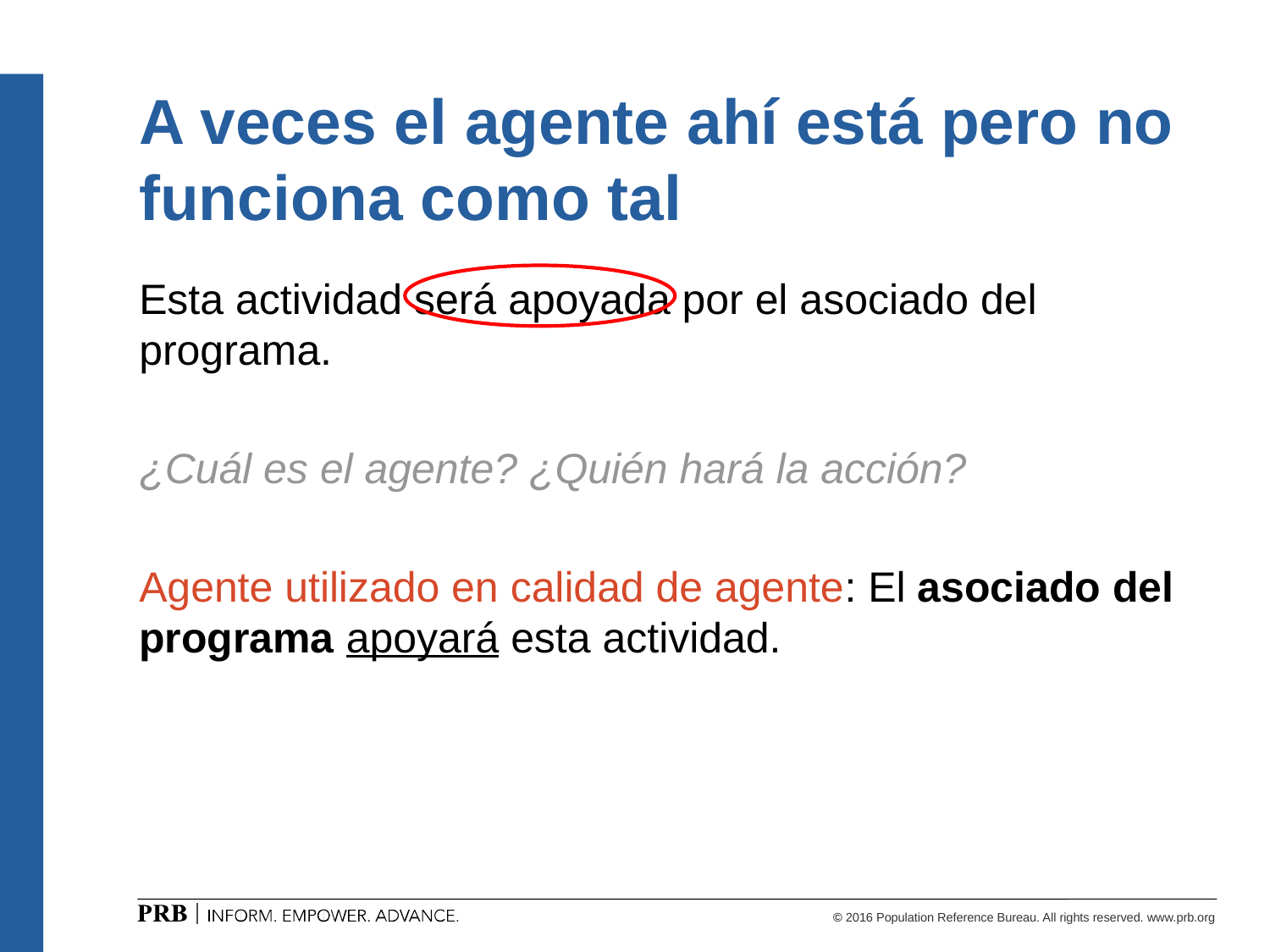

# A veces el agente ahí está pero no funciona como tal
Esta actividad será apoyada por el asociado del programa.

¿Cuál es el agente? ¿Quién hará la acción?

Agente utilizado en calidad de agente: El asociado del programa apoyará esta actividad.